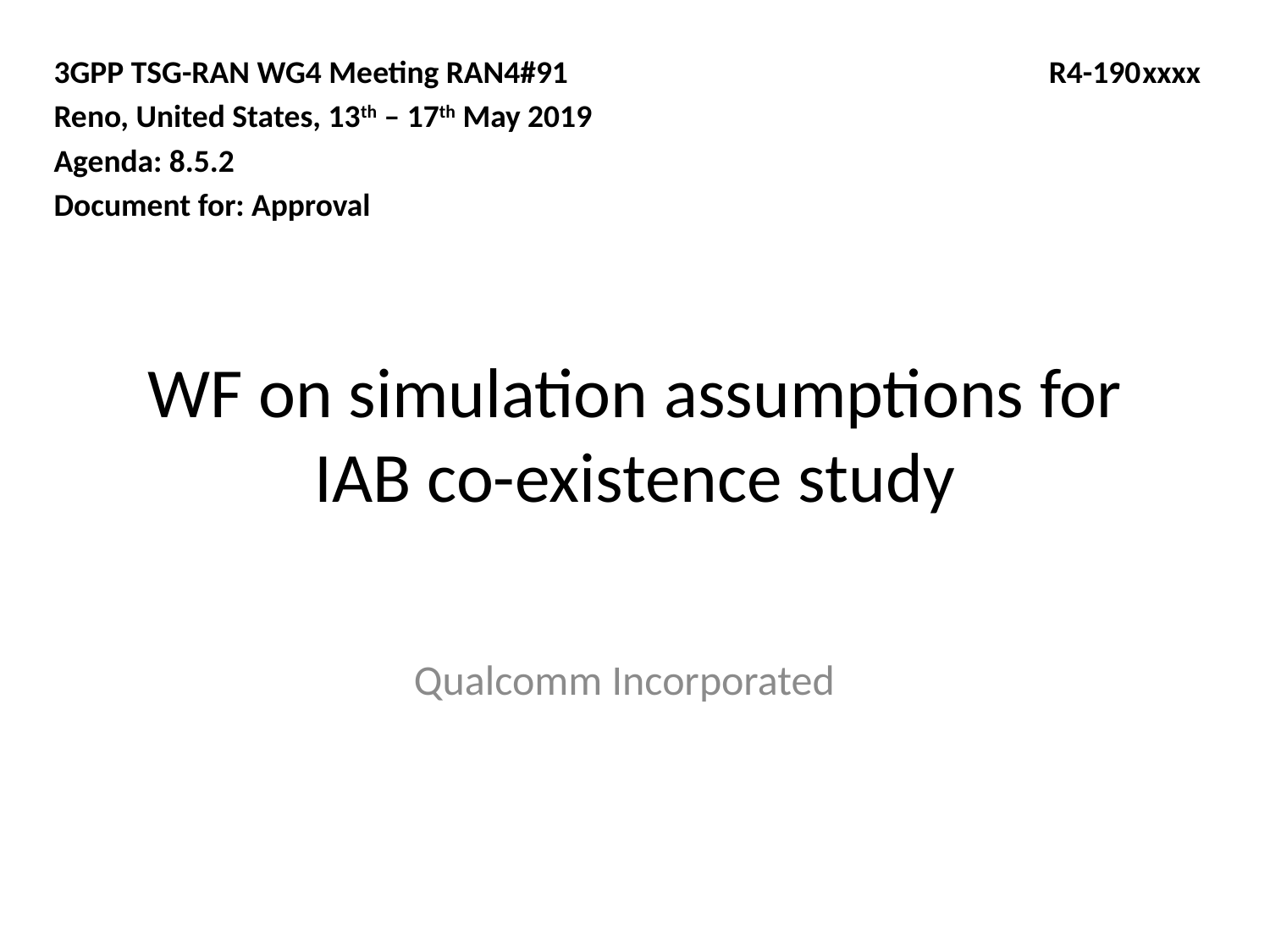

3GPP TSG-RAN WG4 Meeting RAN4#91                                                                   R4-190xxxx
Reno, United States, 13th – 17th May 2019
Agenda: 8.5.2
Document for: Approval
# WF on simulation assumptions for IAB co-existence study
Qualcomm Incorporated